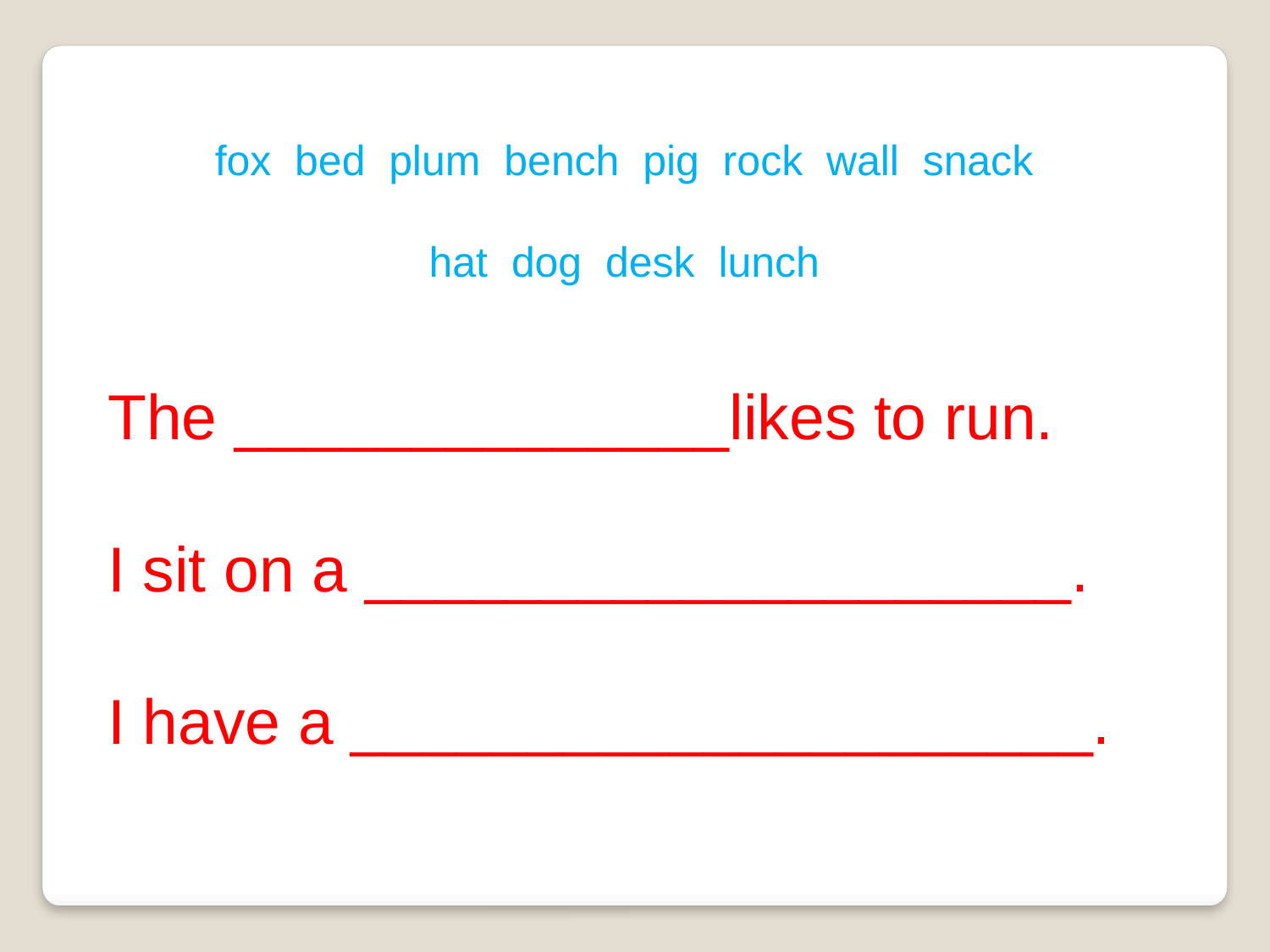

fox  bed  plum  bench  pig  rock  wall  snack

hat  dog  desk  lunch
The ______________likes to run.

I sit on a ____________________.

I have a _____________________.